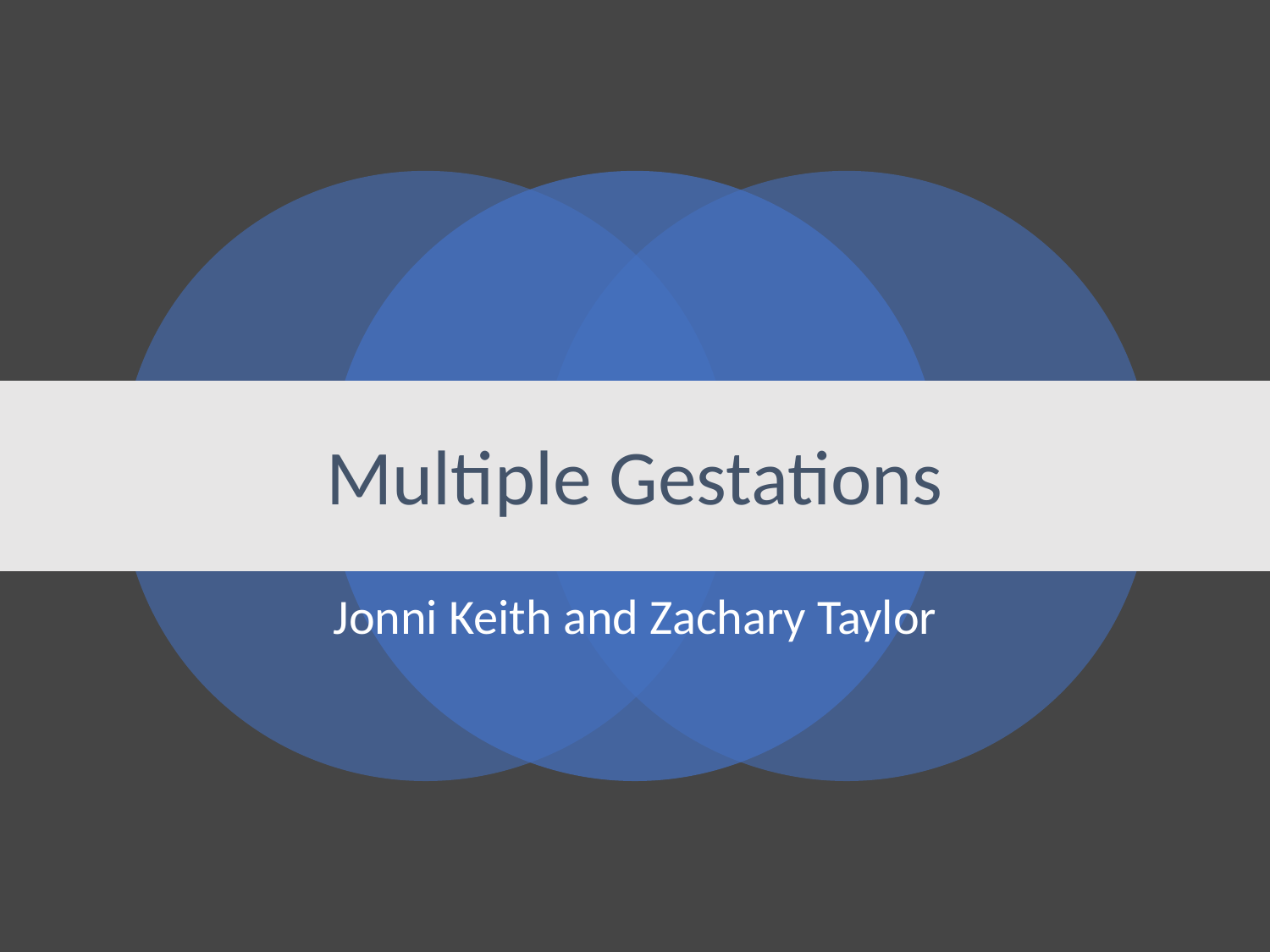

# Multiple Gestations
Jonni Keith and Zachary Taylor